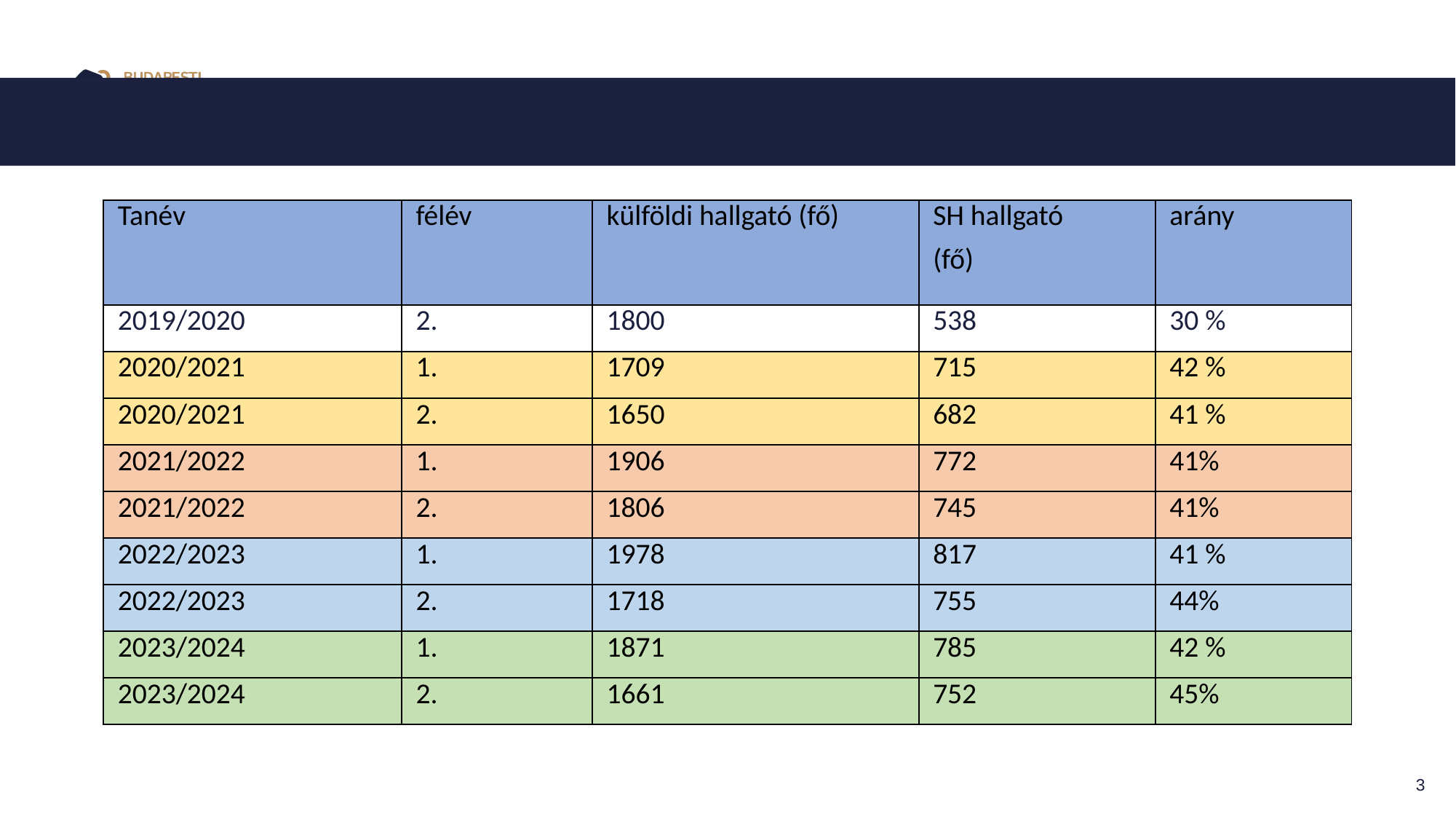

#

| Tanév | félév | külföldi hallgató (fő) | SH hallgató (fő) | arány |
| --- | --- | --- | --- | --- |
| 2019/2020 | 2. | 1800 | 538 | 30 % |
| 2020/2021 | 1. | 1709 | 715 | 42 % |
| 2020/2021 | 2. | 1650 | 682 | 41 % |
| 2021/2022 | 1. | 1906 | 772 | 41% |
| 2021/2022 | 2. | 1806 | 745 | 41% |
| 2022/2023 | 1. | 1978 | 817 | 41 % |
| 2022/2023 | 2. | 1718 | 755 | 44% |
| 2023/2024 | 1. | 1871 | 785 | 42 % |
| 2023/2024 | 2. | 1661 | 752 | 45% |